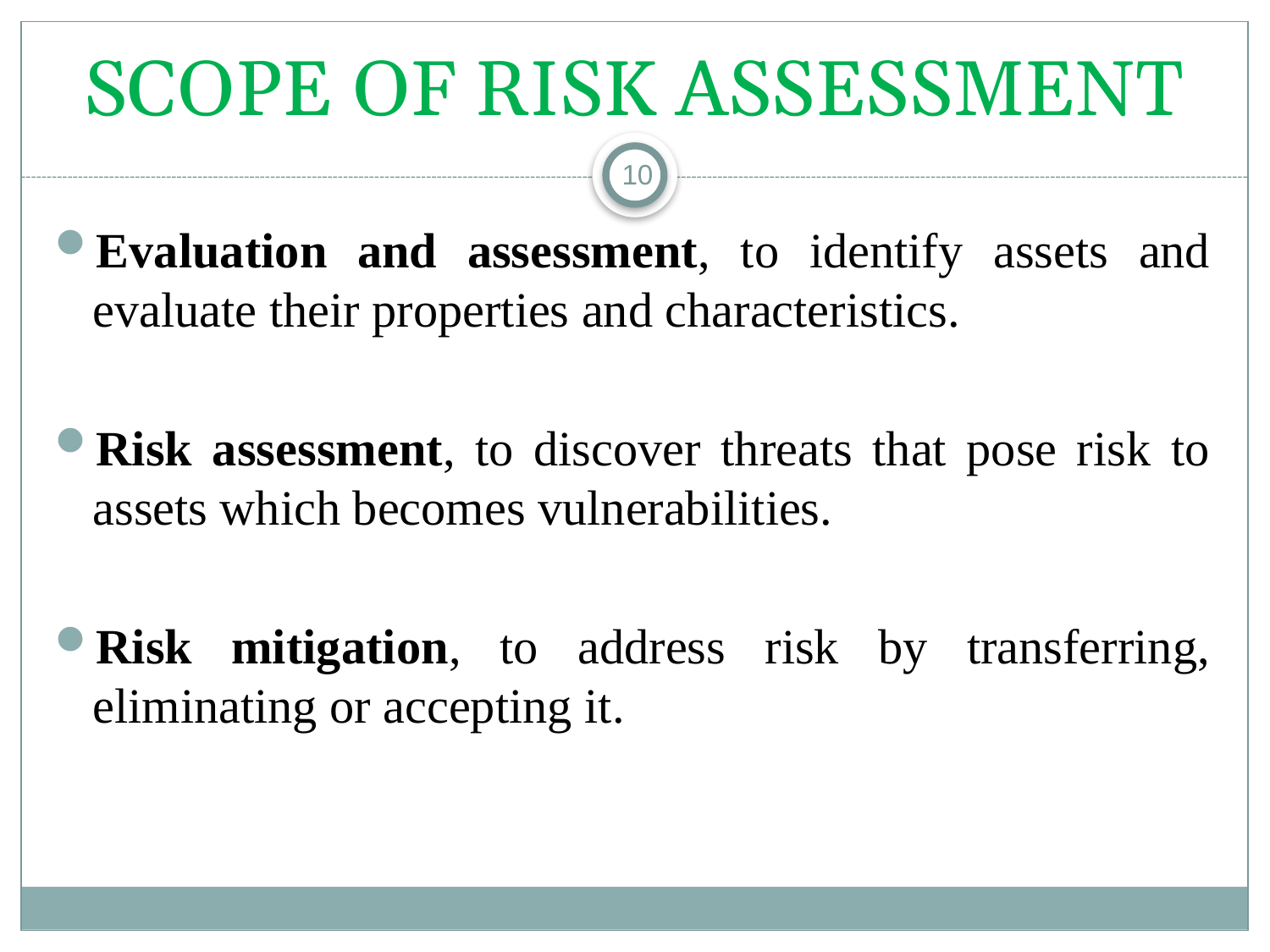

# Scope of Risk Assessment
10
Evaluation and assessment, to identify assets and evaluate their properties and characteristics.

Risk assessment, to discover threats that pose risk to assets which becomes vulnerabilities.

Risk mitigation, to address risk by transferring, eliminating or accepting it.